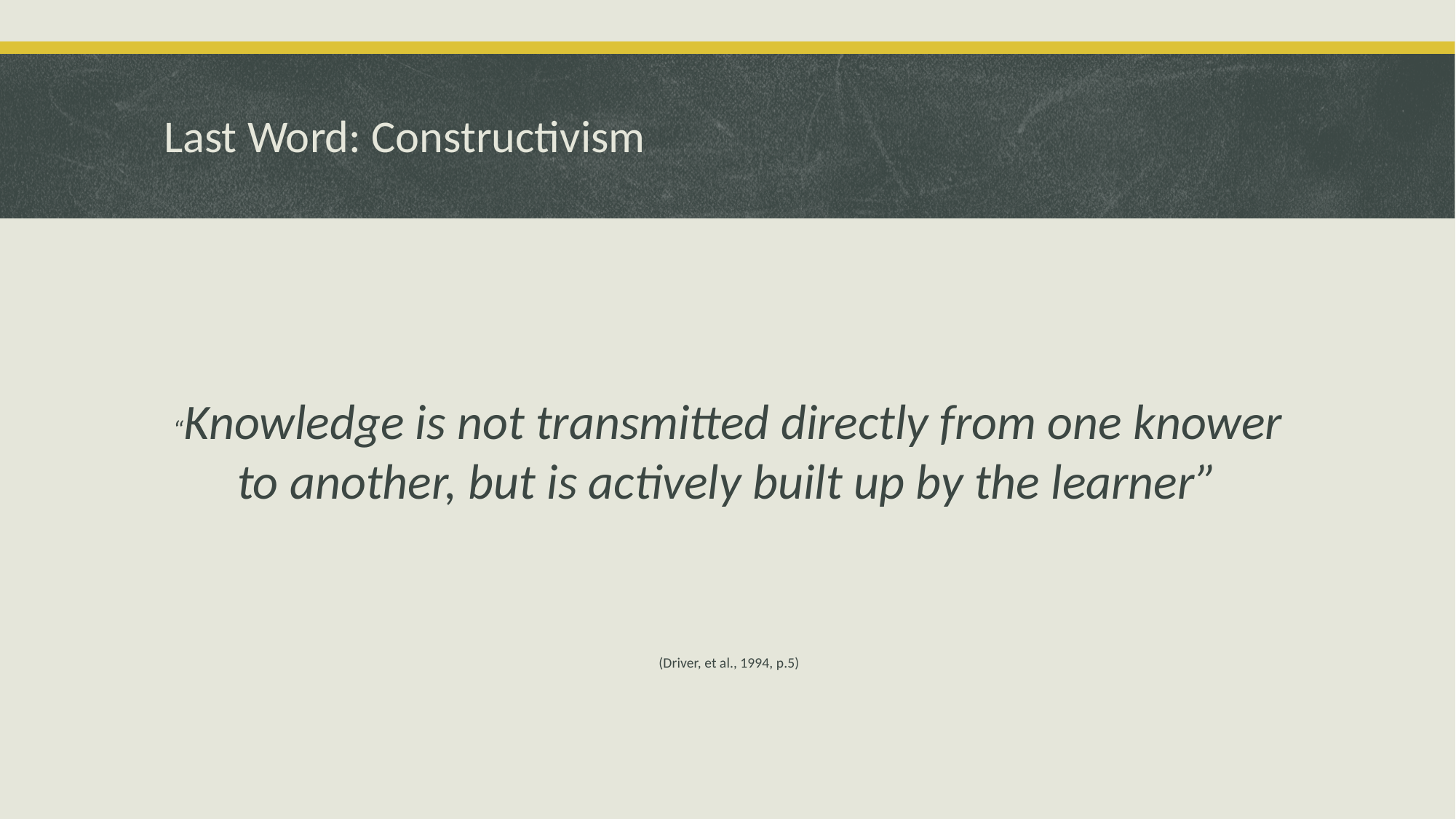

# Last Word: Constructivism

“Knowledge is not transmitted directly from one knower to another, but is actively built up by the learner”

 (Driver, et al., 1994, p.5)